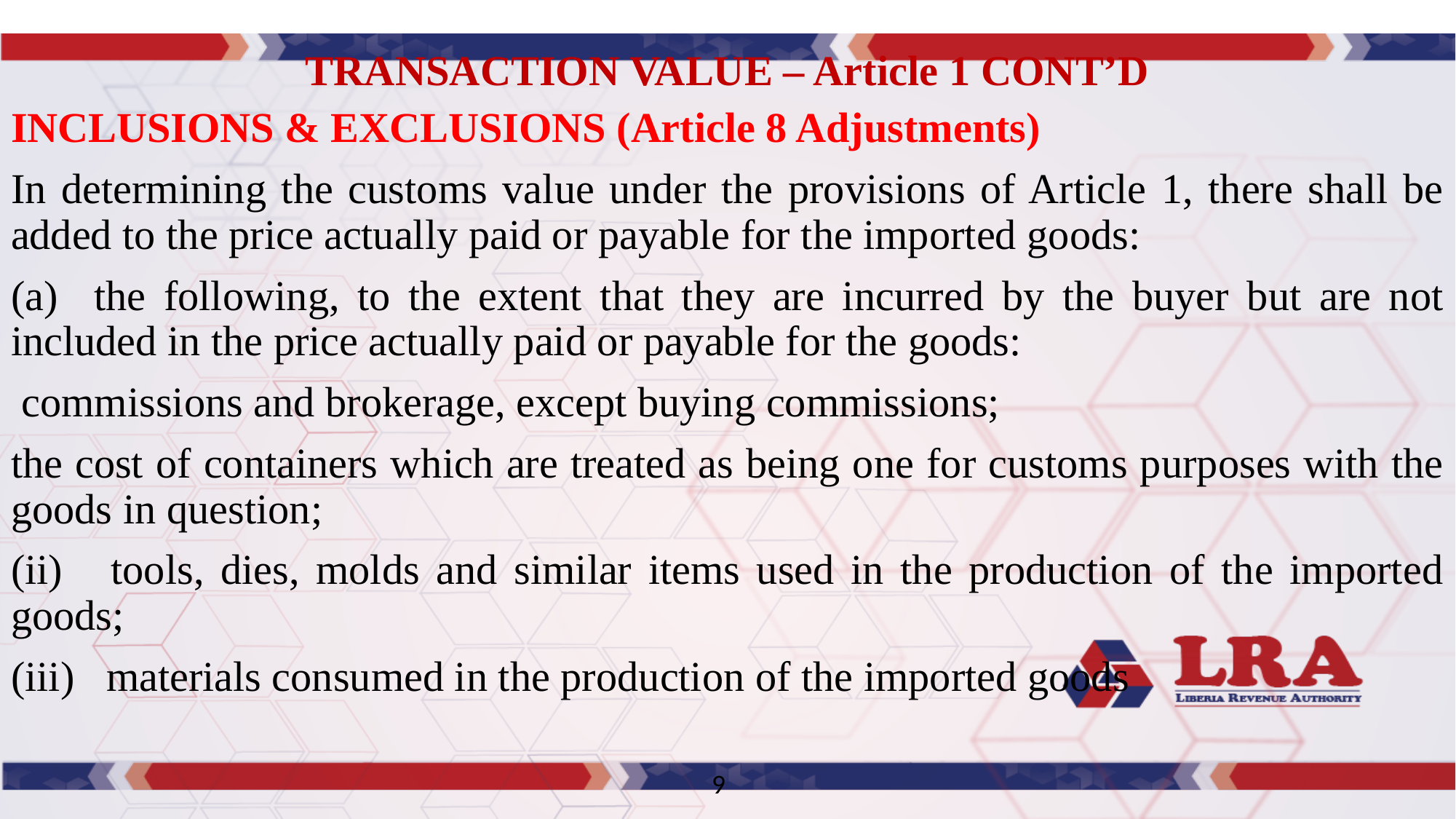

# TRANSACTION VALUE – Article 1 CONT’D
INCLUSIONS & EXCLUSIONS (Article 8 Adjustments)
In determining the customs value under the provisions of Article 1, there shall be added to the price actually paid or payable for the imported goods:
(a)  the following, to the extent that they are incurred by the buyer but are not included in the price actually paid or payable for the goods:
 commissions and brokerage, except buying commissions;
the cost of containers which are treated as being one for customs purposes with the goods in question;
(ii)    tools, dies, molds and similar items used in the production of the imported goods;
(iii)   materials consumed in the production of the imported goods
9